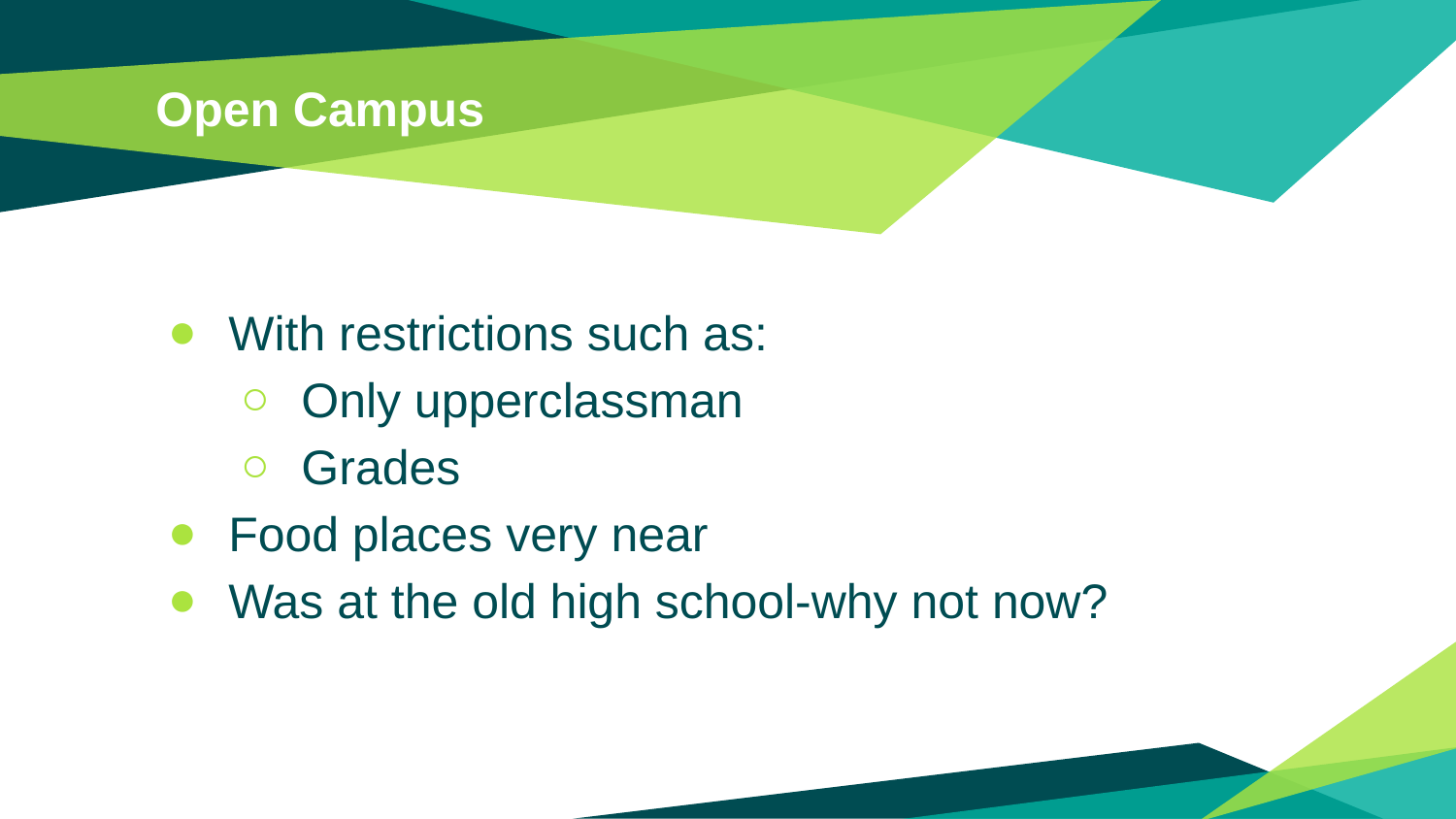

# Open Campus
With restrictions such as:
Only upperclassman
Grades
Food places very near
Was at the old high school-why not now?